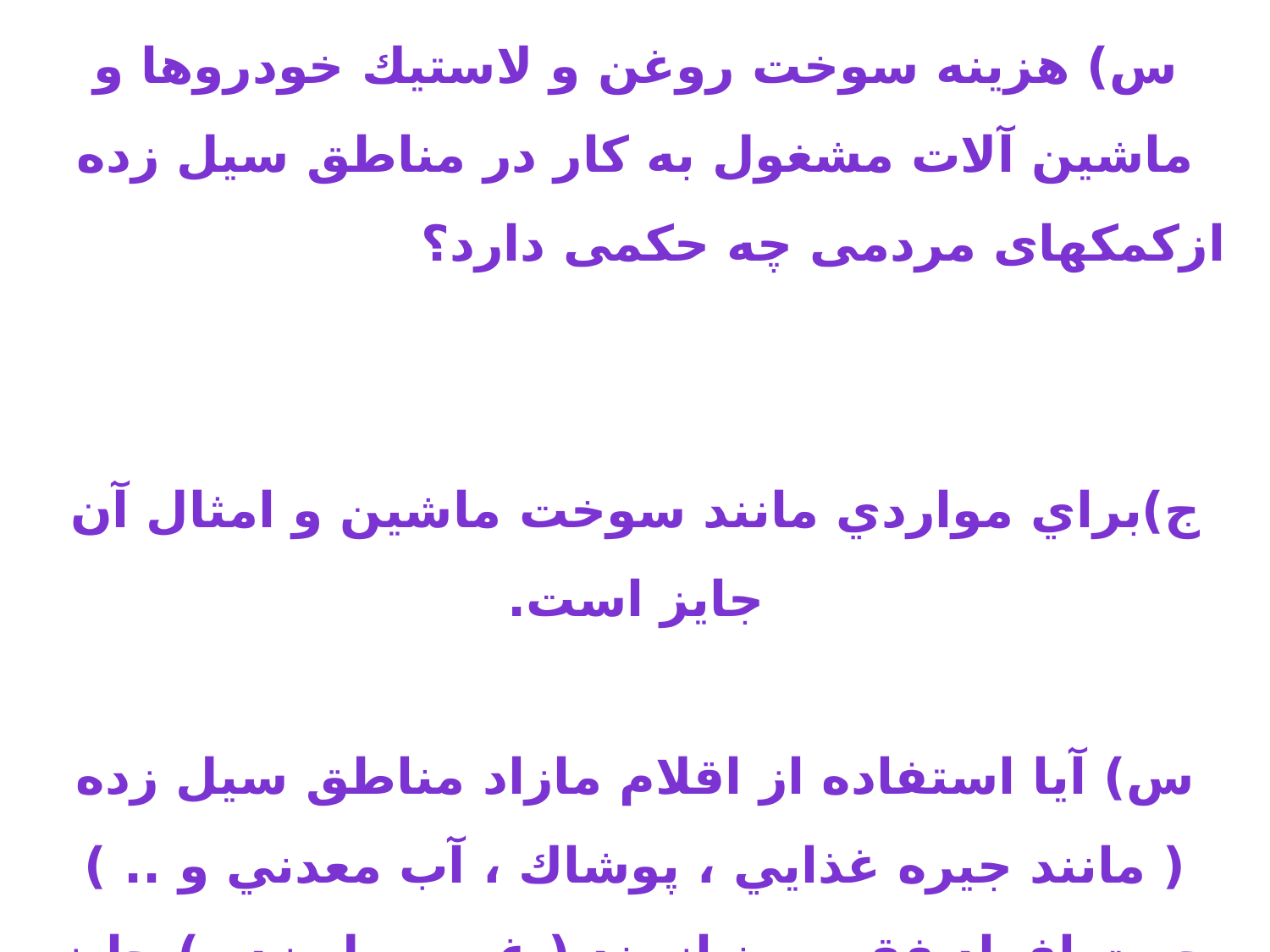

س) هزينه سوخت روغن و لاستيك خودروها و ماشين آلات مشغول به كار در مناطق سيل زده ازکمکهای مردمی چه حکمی دارد؟                                                                                                                                                          ج)براي مواردي مانند سوخت ماشين و امثال آن جايز است.

س) آيا استفاده از اقلام مازاد مناطق سيل زده ( مانند جيره غذايي ، پوشاك ، آب معدني و .. ) جهت افراد فقير و نيازمند ( غير سيل زده ) جايز است؟                                                                                                                             ج) با اذن افرادي كه پرداخت نموده اند، مانعي ندارد و در صورت دسترسي نداشتن به افراد تبديل به پول شود ودر اختيار سيل زدگان قرار گيرد و با عدم امكان تبديل، به فقرا و نيازمندان داده شود.
2) فحش دادن در فضای دوستانه مجازی با انگیزه شوخی، چنانچه موجب ایذاء و یا اشاعه فحشاء و یا مفسده قابل توجه دیگری شود جایز نیست. ( 865432 همان   17/2/1397)